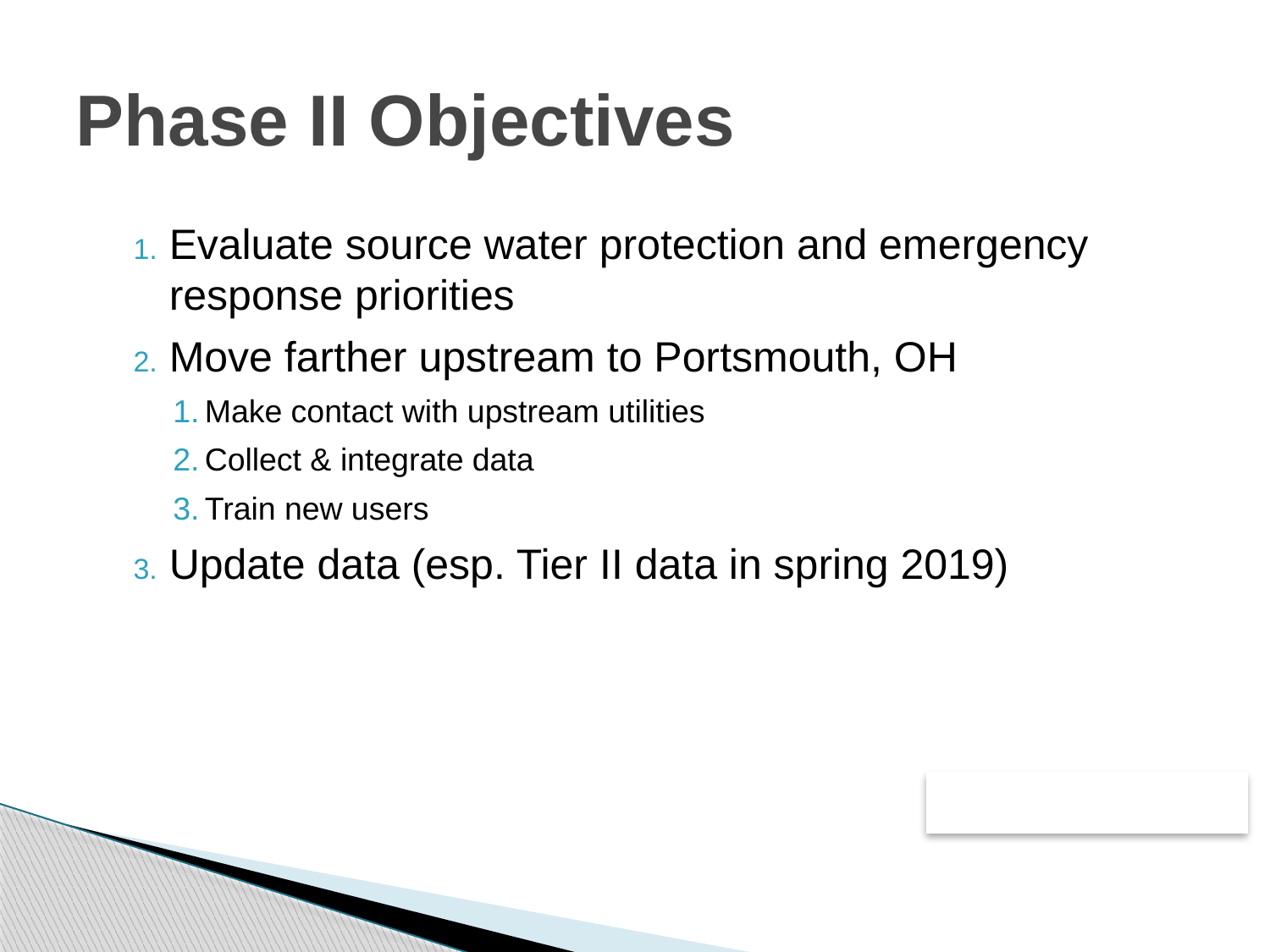

# Phase II Objectives
Evaluate source water protection and emergency response priorities
Move farther upstream to Portsmouth, OH
Make contact with upstream utilities
Collect & integrate data
Train new users
Update data (esp. Tier II data in spring 2019)